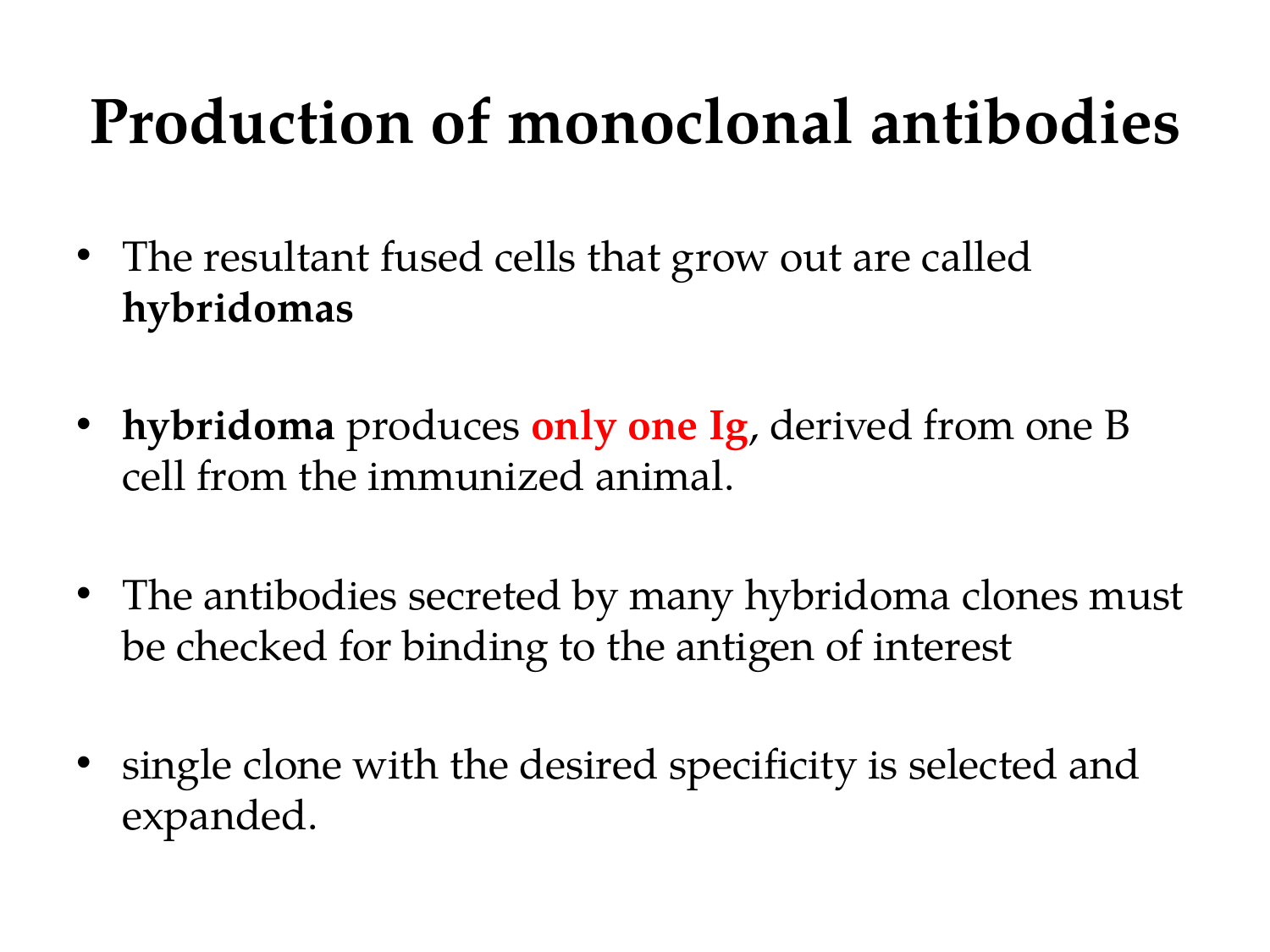

# Production of monoclonal antibodies
The resultant fused cells that grow out are called hybridomas

hybridoma produces only one Ig, derived from one B cell from the immunized animal.

The antibodies secreted by many hybridoma clones must be checked for binding to the antigen of interest

single clone with the desired specificity is selected and expanded.